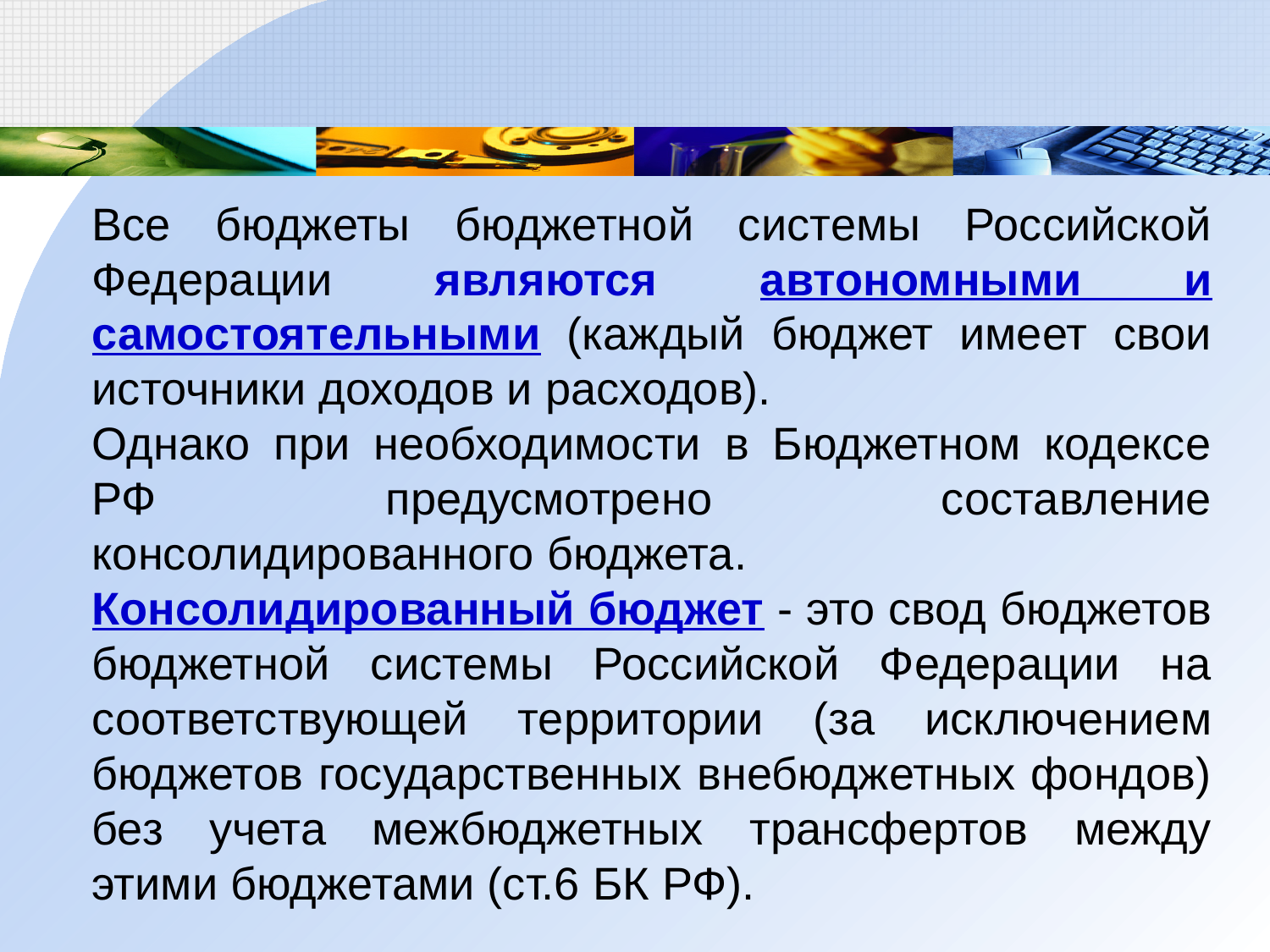

Все бюджеты бюджетной системы Российской Федерации являются автономными и самостоятельными (каждый бюджет имеет свои источники доходов и расходов).
Однако при необходимости в Бюджетном кодексе РФ предусмотрено составление консолидированного бюджета.
Консолидированный бюджет - это свод бюджетов бюджетной системы Российской Федерации на соответствующей территории (за исключением бюджетов государственных внебюджетных фондов) без учета межбюджетных трансфертов между этими бюджетами (ст.6 БК РФ).